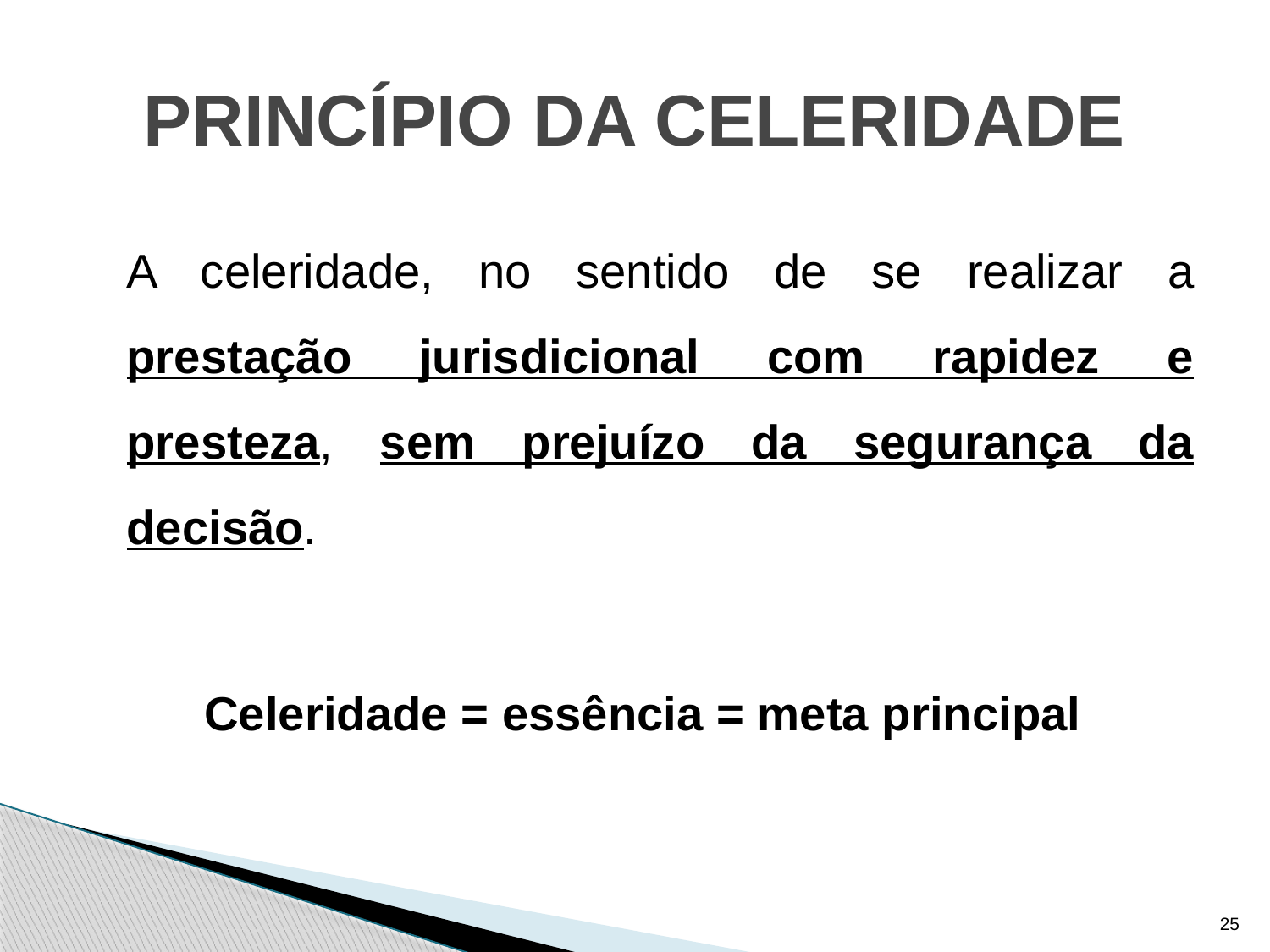

# PRINCÍPIO DA CELERIDADE
	A celeridade, no sentido de se realizar a prestação jurisdicional com rapidez e presteza, sem prejuízo da segurança da decisão.

Celeridade = essência = meta principal
25